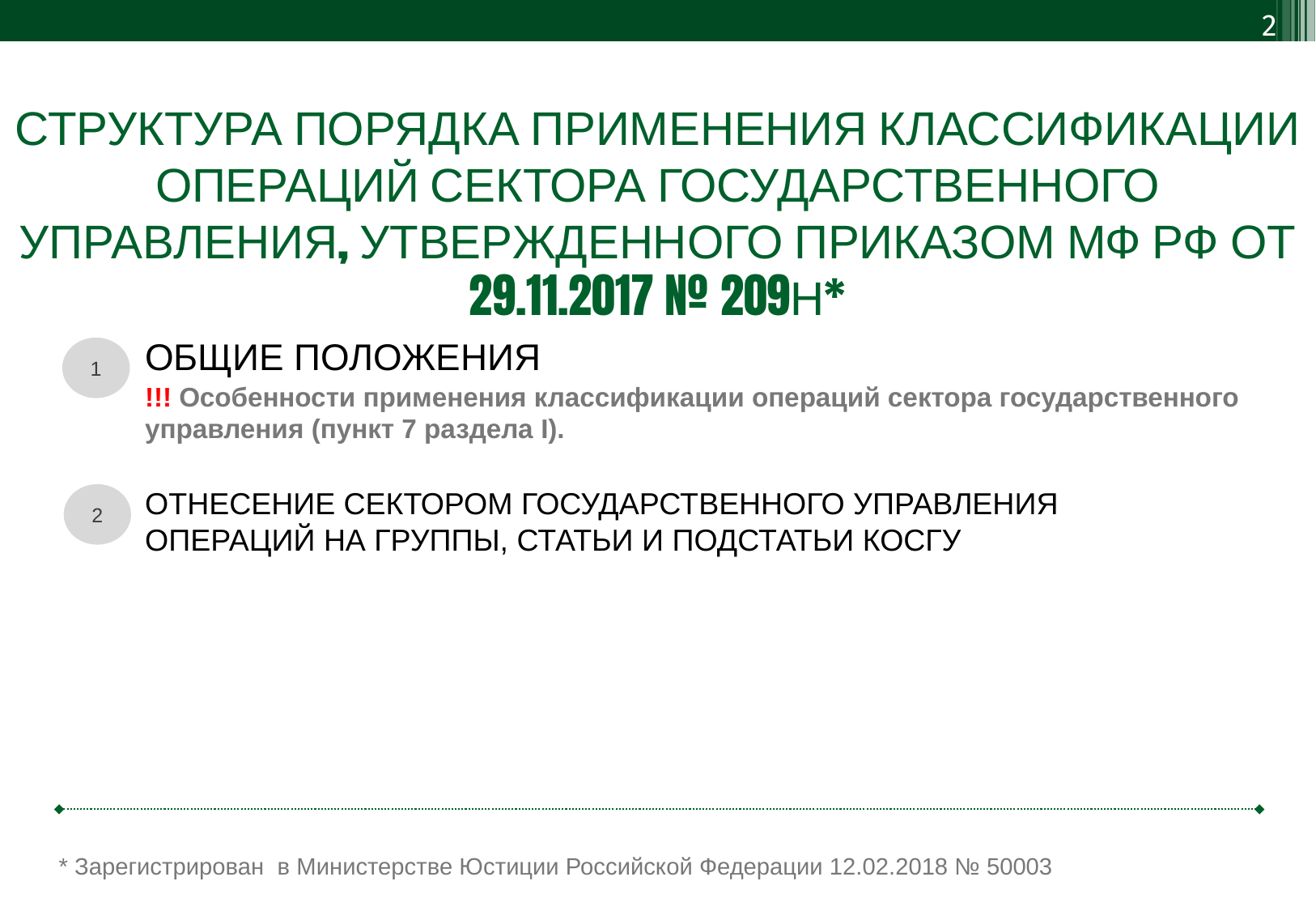

СТРУКТУРА ПОРЯДКА ПРИМЕНЕНИЯ КЛАССИФИКАЦИИ ОПЕРАЦИЙ СЕКТОРА ГОСУДАРСТВЕННОГО УПРАВЛЕНИЯ, УТВЕРЖДЕННОГО ПРИКАЗОМ МФ РФ ОТ 29.11.2017 № 209Н*
ОБЩИЕ ПОЛОЖЕНИЯ
!!! Особенности применения классификации операций сектора государственного управления (пункт 7 раздела I).

1
ОТНЕСЕНИЕ СЕКТОРОМ ГОСУДАРСТВЕННОГО УПРАВЛЕНИЯ ОПЕРАЦИЙ НА ГРУППЫ, СТАТЬИ И ПОДСТАТЬИ КОСГУ
2
* Зарегистрирован  в Министерстве Юстиции Российской Федерации 12.02.2018 № 50003